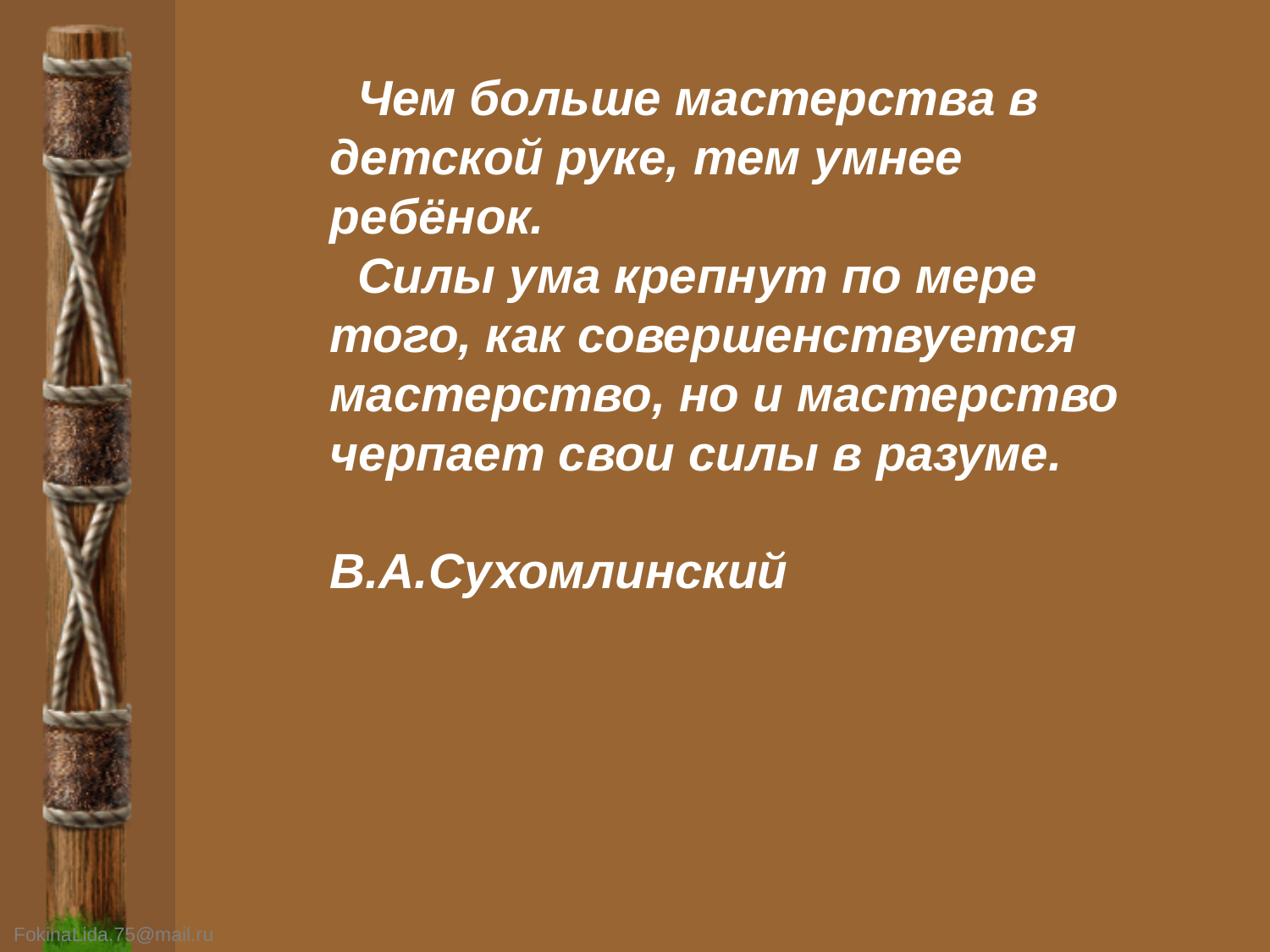

Чем больше мастерства в детской руке, тем умнее ребёнок.
  Силы ума крепнут по мере того, как совершенствуется мастерство, но и мастерство  черпает свои силы в разуме.
                                        В.А.Сухомлинский